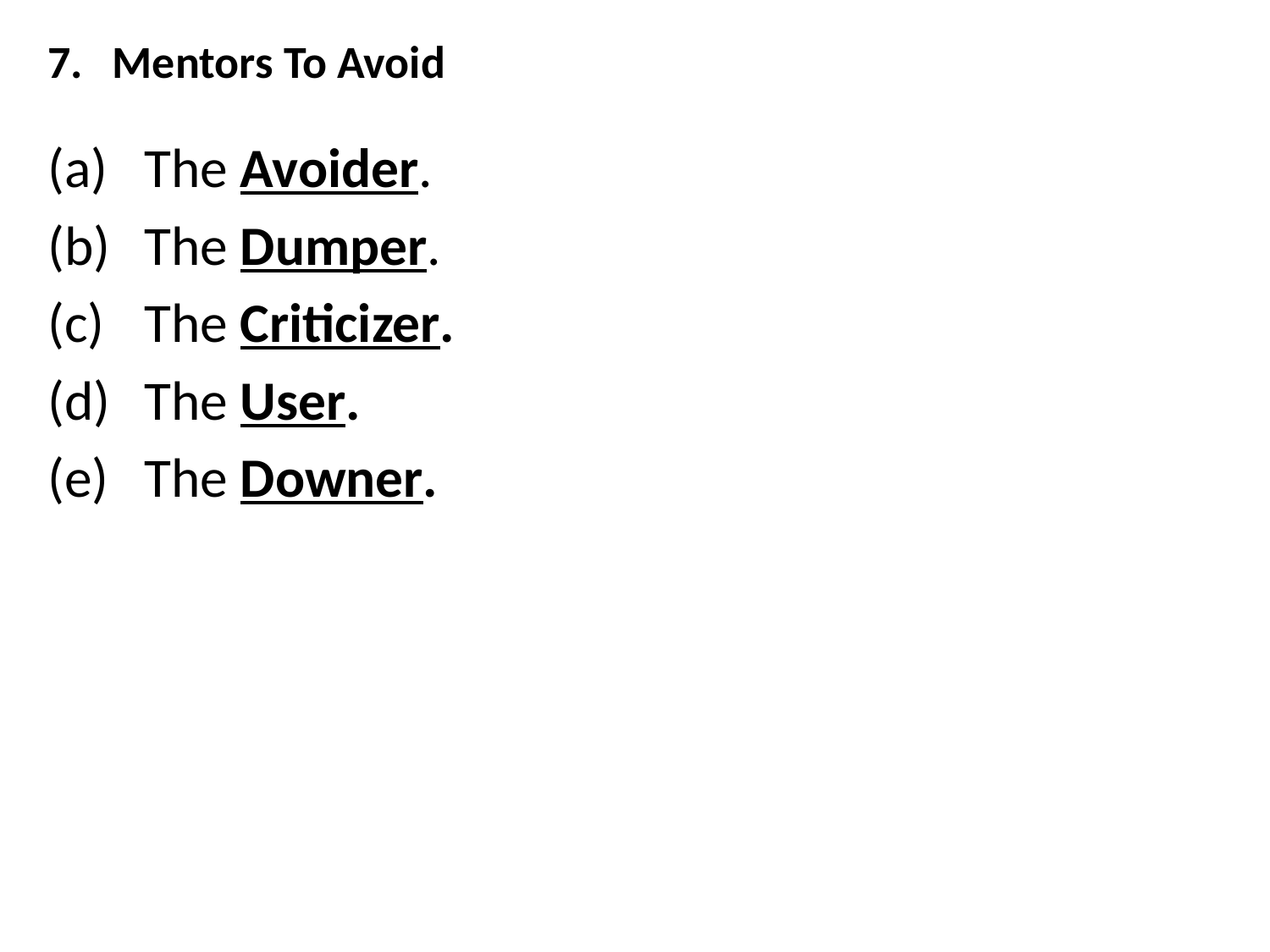

# 7.	Mentors To Avoid
The Avoider.
The Dumper.
The Criticizer.
The User.
The Downer.